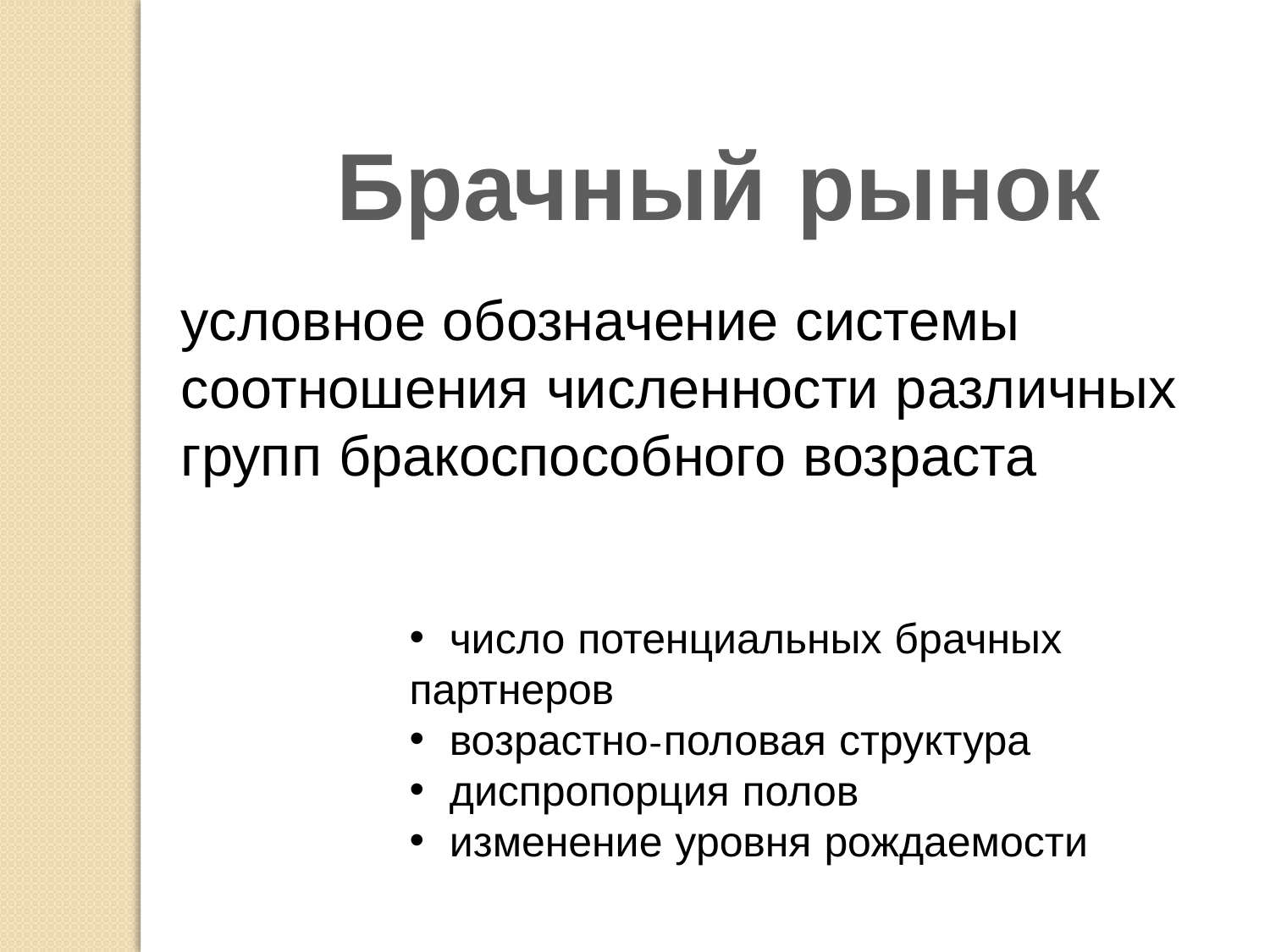

Брачный рынок
условное обозначение системы соотношения численности различных групп бракоспособного возраста
  число потенциальных брачных партнеров
  возрастно-половая структура
  диспропорция полов
  изменение уровня рождаемости